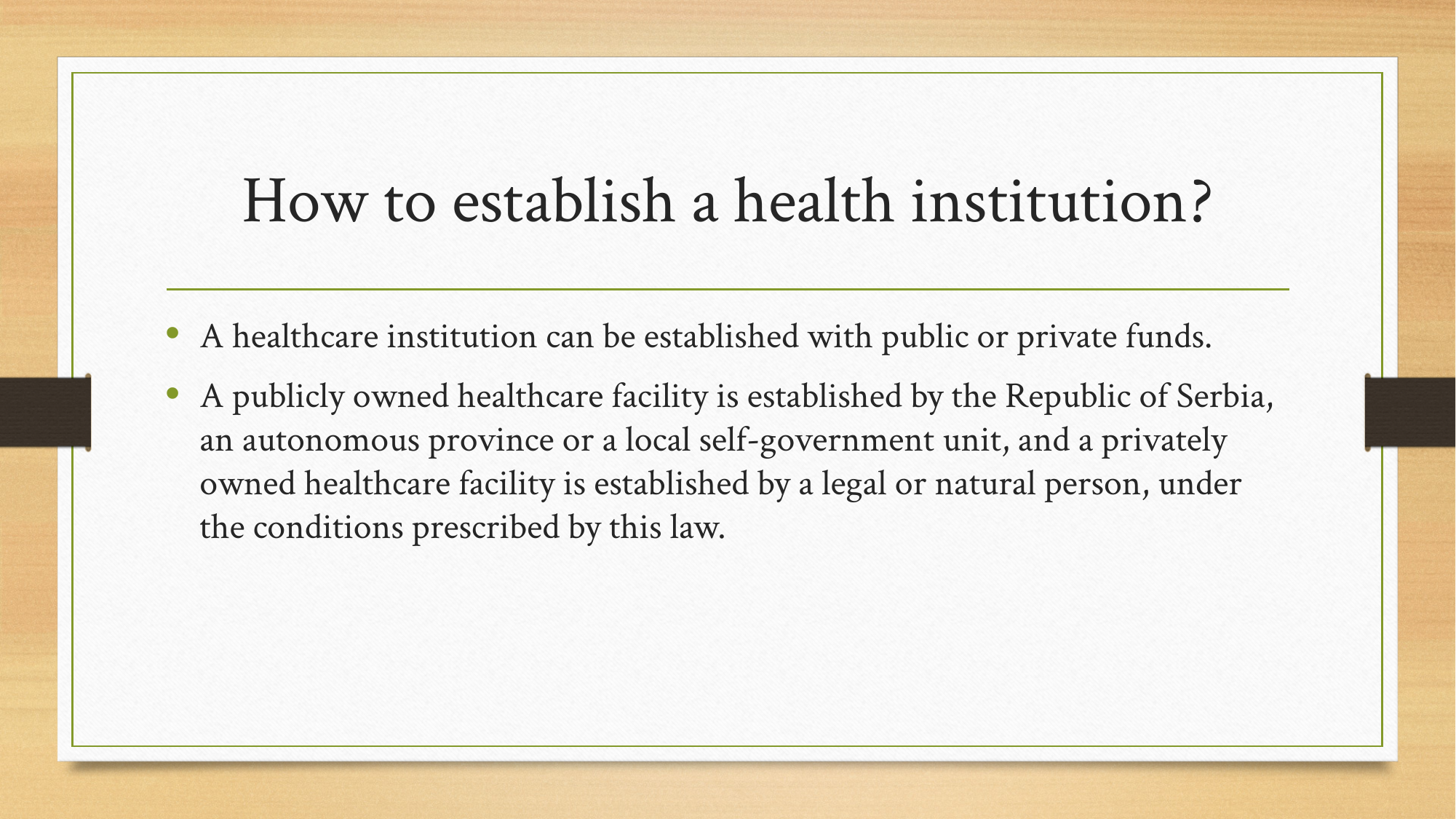

# How to establish a health institution?
A healthcare institution can be established with public or private funds.
A publicly owned healthcare facility is established by the Republic of Serbia, an autonomous province or a local self-government unit, and a privately owned healthcare facility is established by a legal or natural person, under the conditions prescribed by this law.